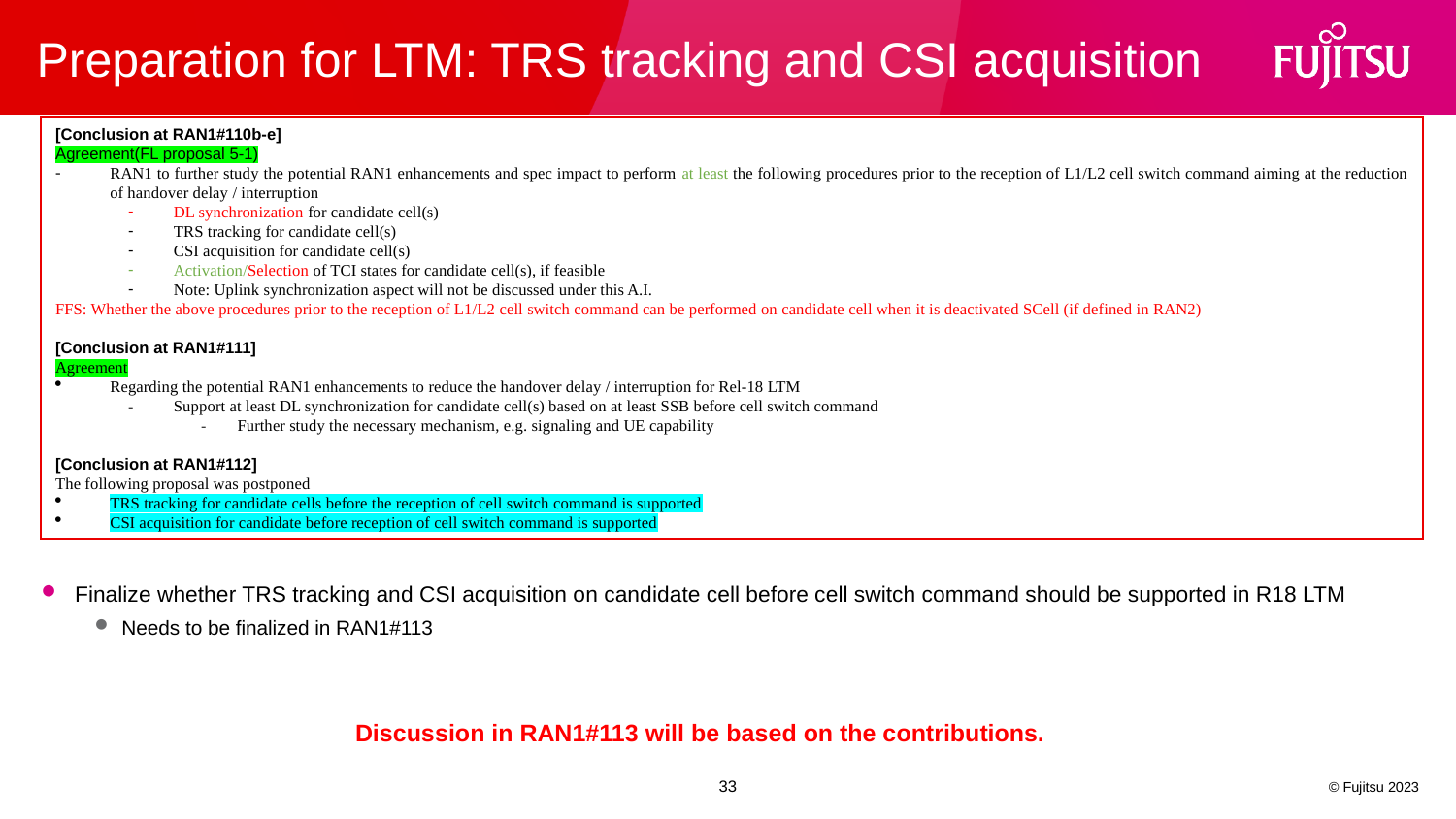

# Preparation for LTM: TRS tracking and CSI acquisition
[Conclusion at RAN1#110b-e]
Agreement(FL proposal 5-1)
RAN1 to further study the potential RAN1 enhancements and spec impact to perform at least the following procedures prior to the reception of L1/L2 cell switch command aiming at the reduction of handover delay / interruption
DL synchronization for candidate cell(s)
TRS tracking for candidate cell(s)
CSI acquisition for candidate cell(s)
Activation/Selection of TCI states for candidate cell(s), if feasible
Note: Uplink synchronization aspect will not be discussed under this A.I.
FFS: Whether the above procedures prior to the reception of L1/L2 cell switch command can be performed on candidate cell when it is deactivated SCell (if defined in RAN2)

[Conclusion at RAN1#111]
Agreement
Regarding the potential RAN1 enhancements to reduce the handover delay / interruption for Rel-18 LTM
Support at least DL synchronization for candidate cell(s) based on at least SSB before cell switch command
Further study the necessary mechanism, e.g. signaling and UE capability

[Conclusion at RAN1#112]
The following proposal was postponed
TRS tracking for candidate cells before the reception of cell switch command is supported
CSI acquisition for candidate before reception of cell switch command is supported
Finalize whether TRS tracking and CSI acquisition on candidate cell before cell switch command should be supported in R18 LTM
Needs to be finalized in RAN1#113
Discussion in RAN1#113 will be based on the contributions.
33
© Fujitsu 2023